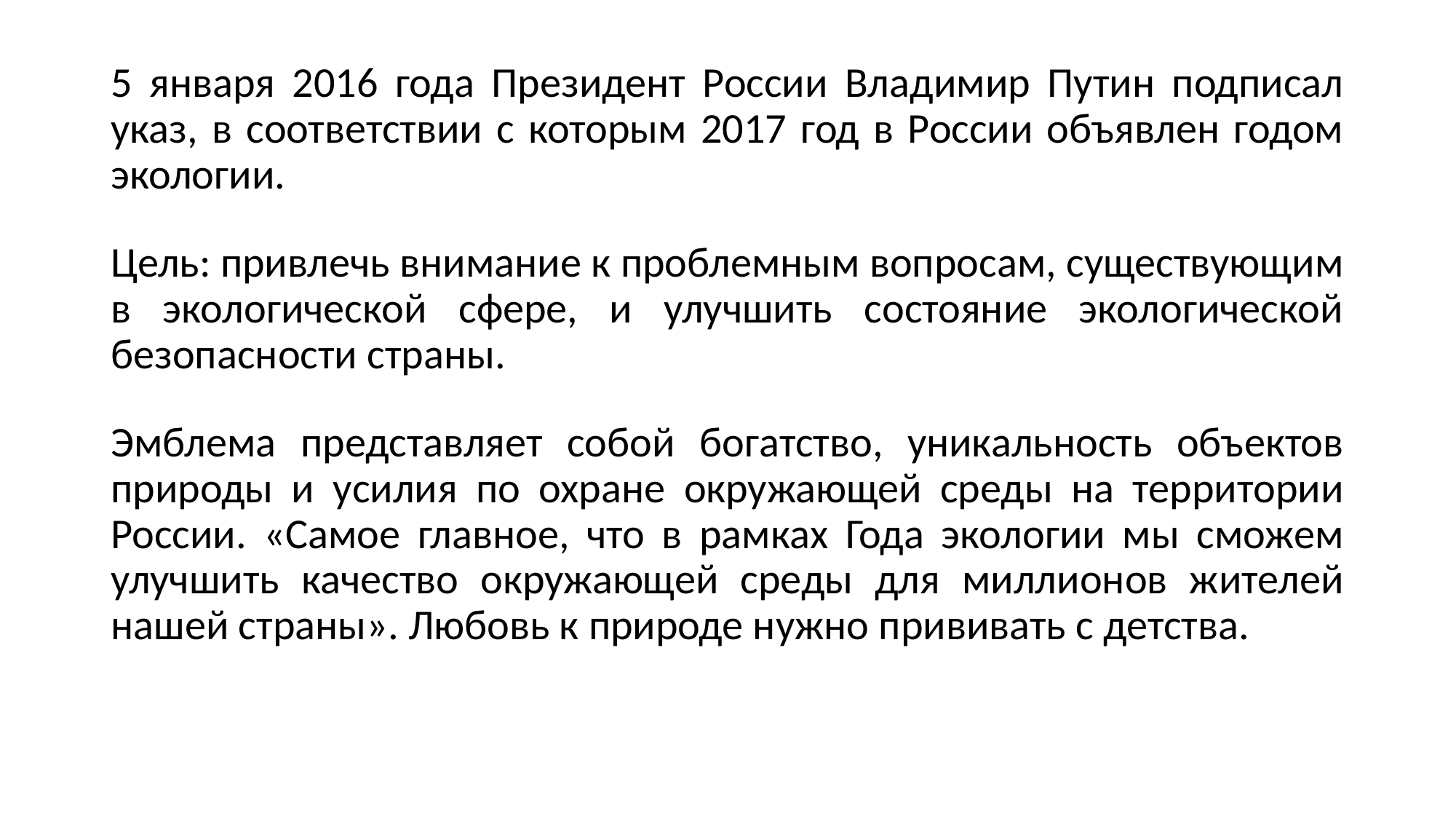

5 января 2016 года Президент России Владимир Путин подписал указ, в соответствии с которым 2017 год в России объявлен годом экологии.
Цель: привлечь внимание к проблемным вопросам, существующим в экологической сфере, и улучшить состояние экологической безопасности страны.
Эмблема представляет собой богатство, уникальность объектов природы и усилия по охране окружающей среды на территории России. «Самое главное, что в рамках Года экологии мы сможем улучшить качество окружающей среды для миллионов жителей нашей страны». Любовь к природе нужно прививать с детства.